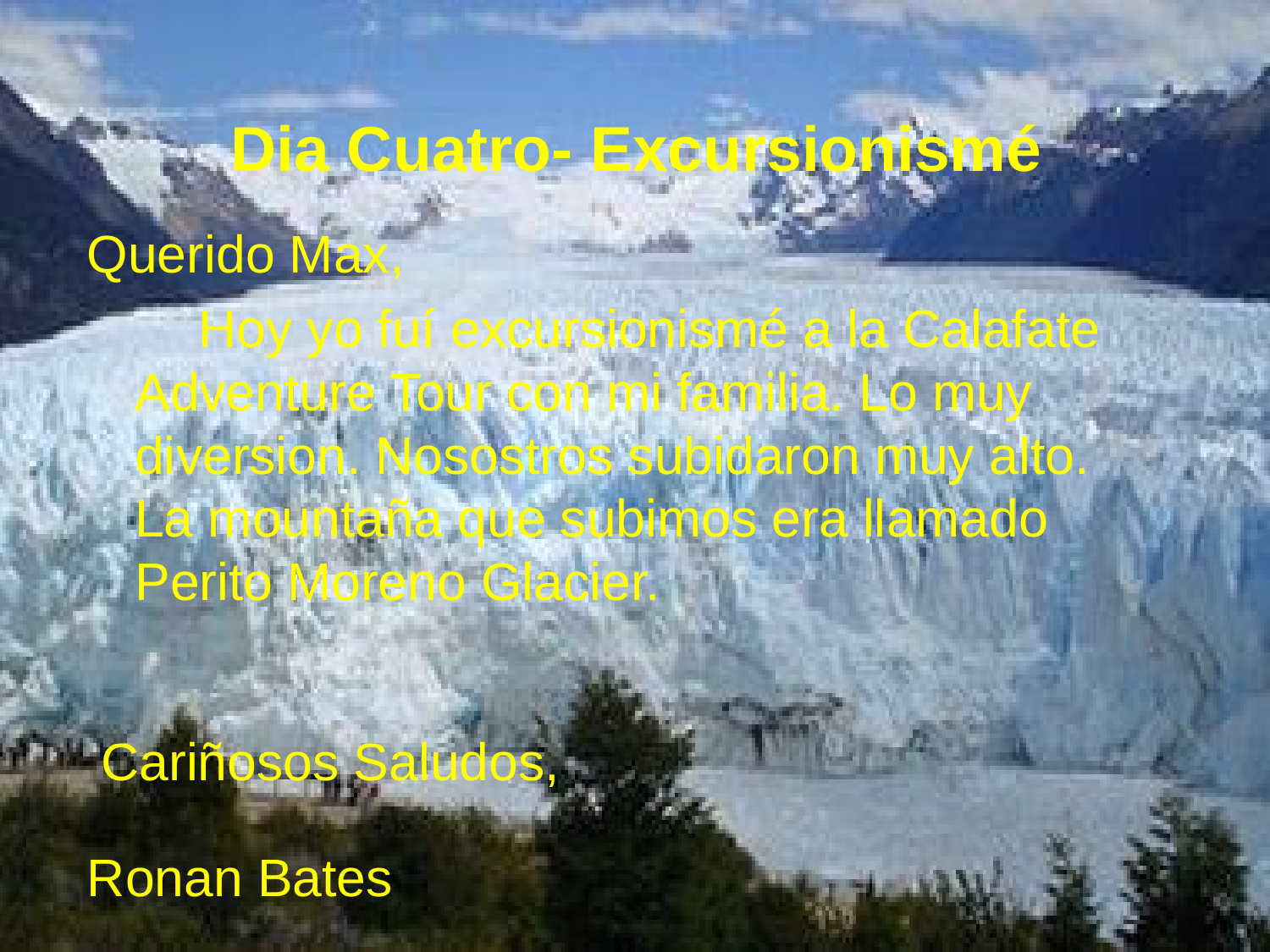

# Dia Cuatro- Excursionismé
Querido Max,
Hoy yo fuí excursionismé a la Calafate Adventure Tour con mi familia. Lo muy diversion. Nosostros subidaron muy alto. La mountaña que subimos era llamado Perito Moreno Glacier.

Cariñosos Saludos,
Ronan Bates